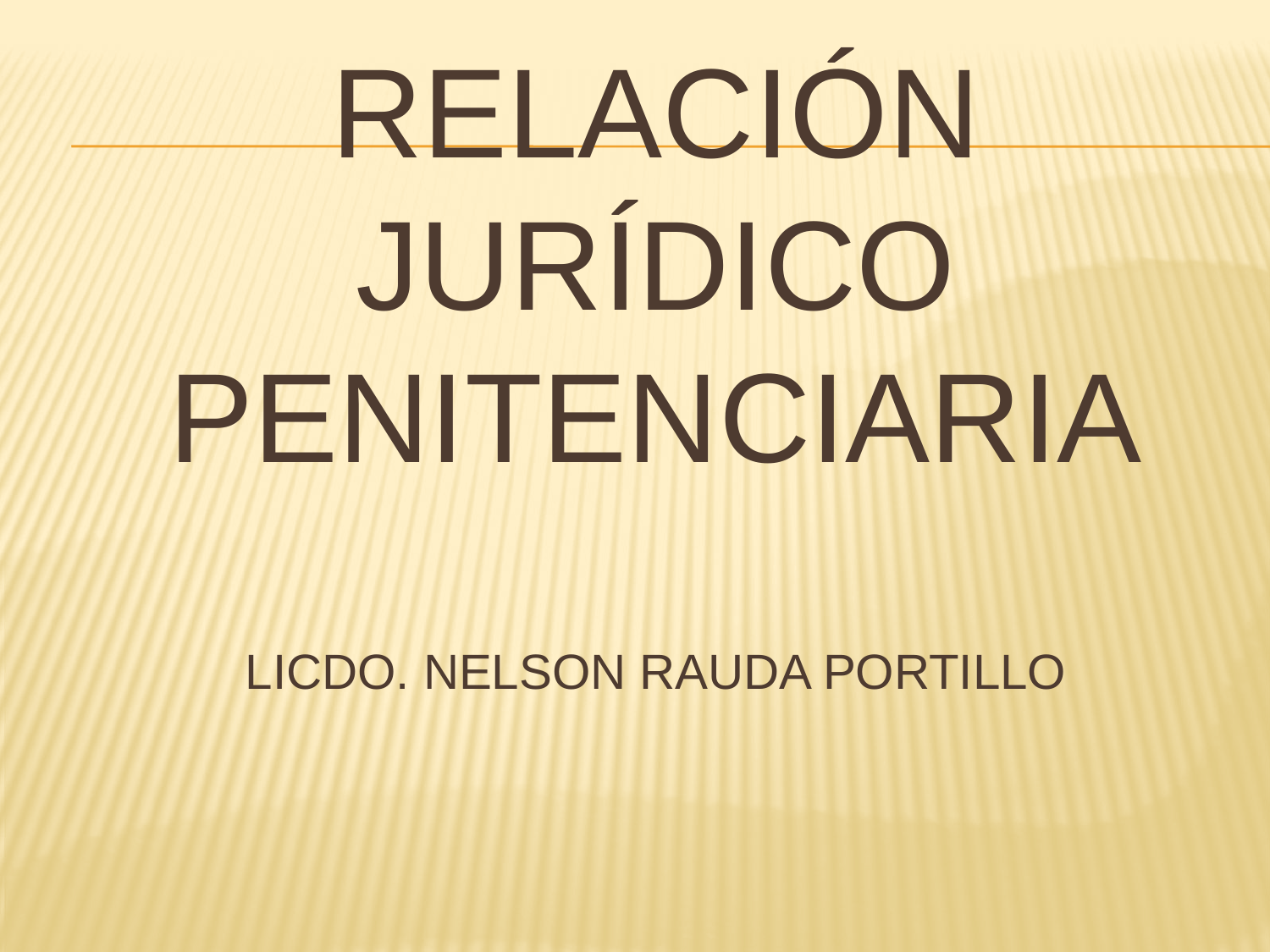

# Relación jurídico penitenciaria Licdo. Nelson rauda portillo